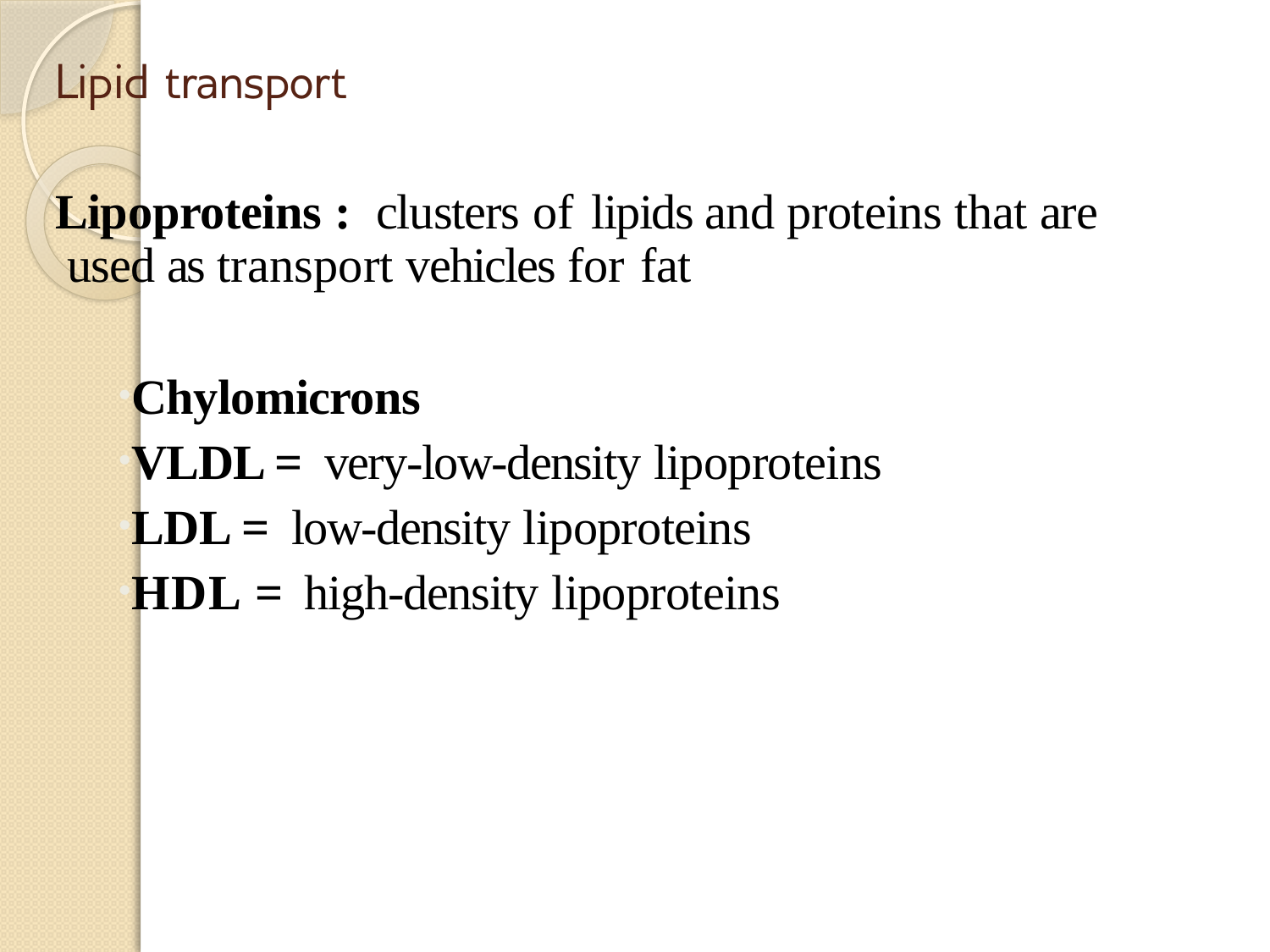

# Lipid transport
Lipoproteins :	clusters of	lipids and proteins that are  used as transport vehicles for fat

Chylomicrons
VLDL = very-low-density lipoproteins
LDL = low-density lipoproteins
HDL = high-density lipoproteins